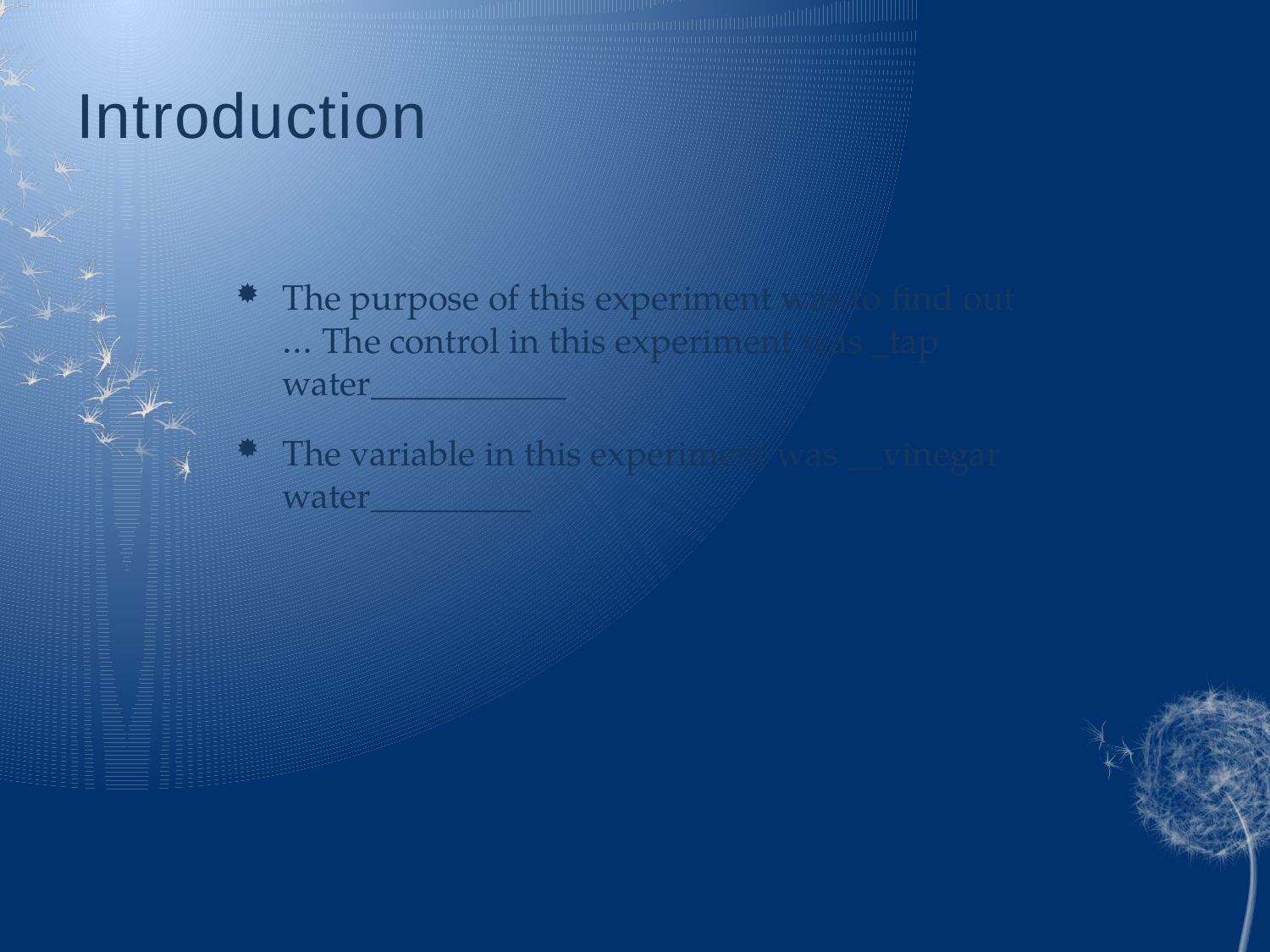

# Introduction
The purpose of this experiment was to find out … The control in this experiment was _tap water___________
The variable in this experiment was __vinegar water_________